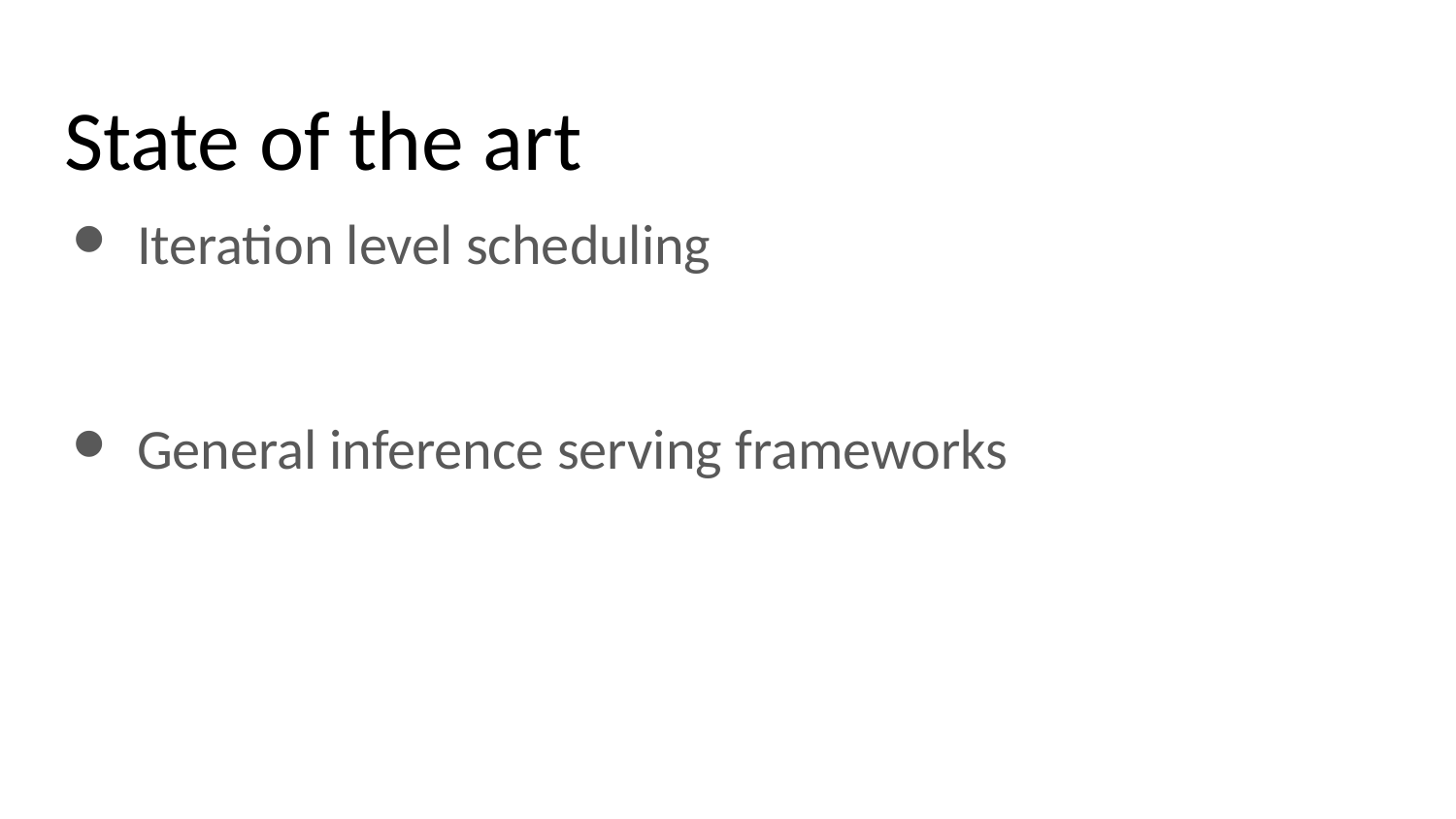

# State of the art
Iteration level scheduling

General inference serving frameworks